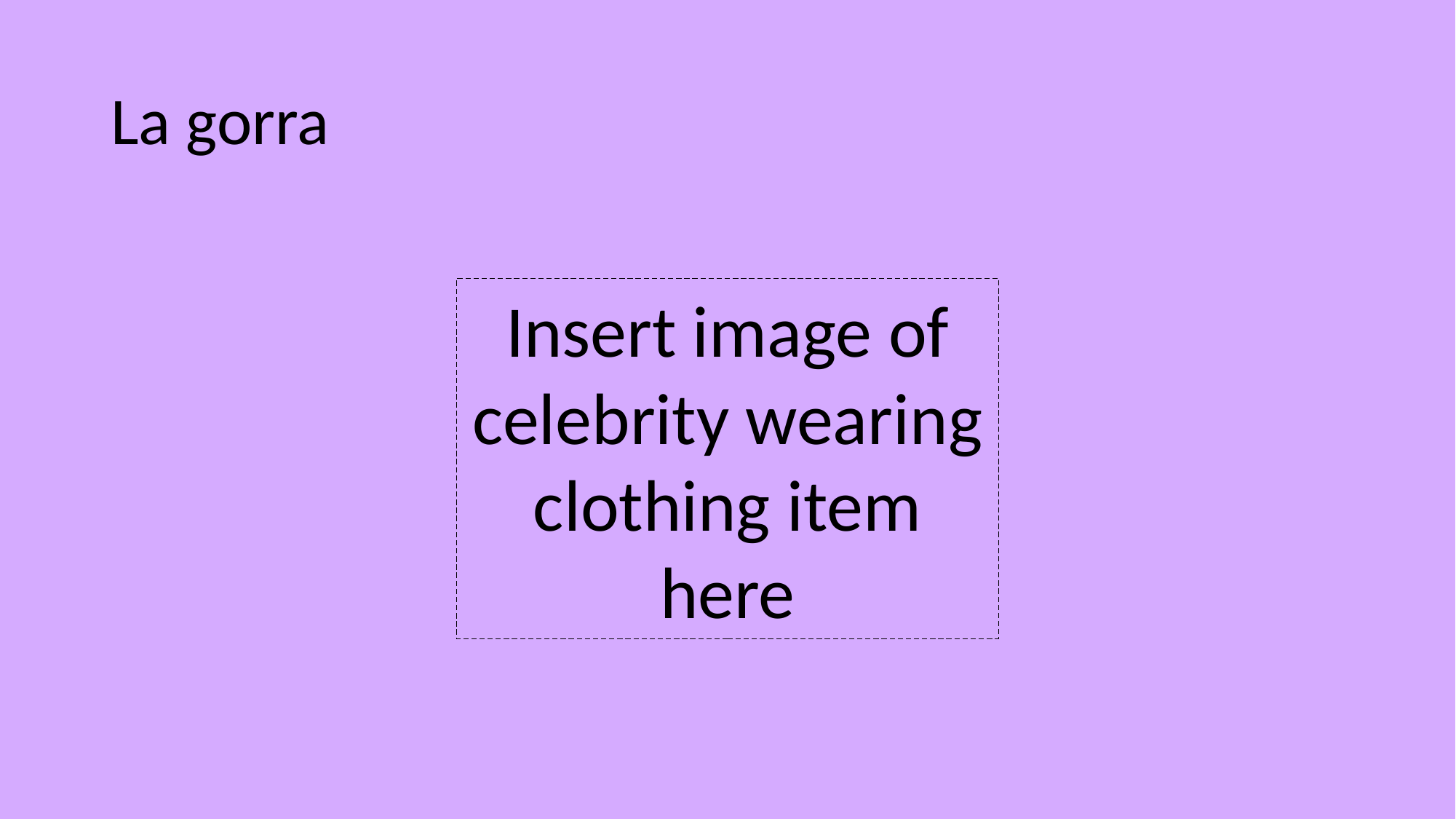

# La gorra
Insert image of celebrity wearing clothing item here